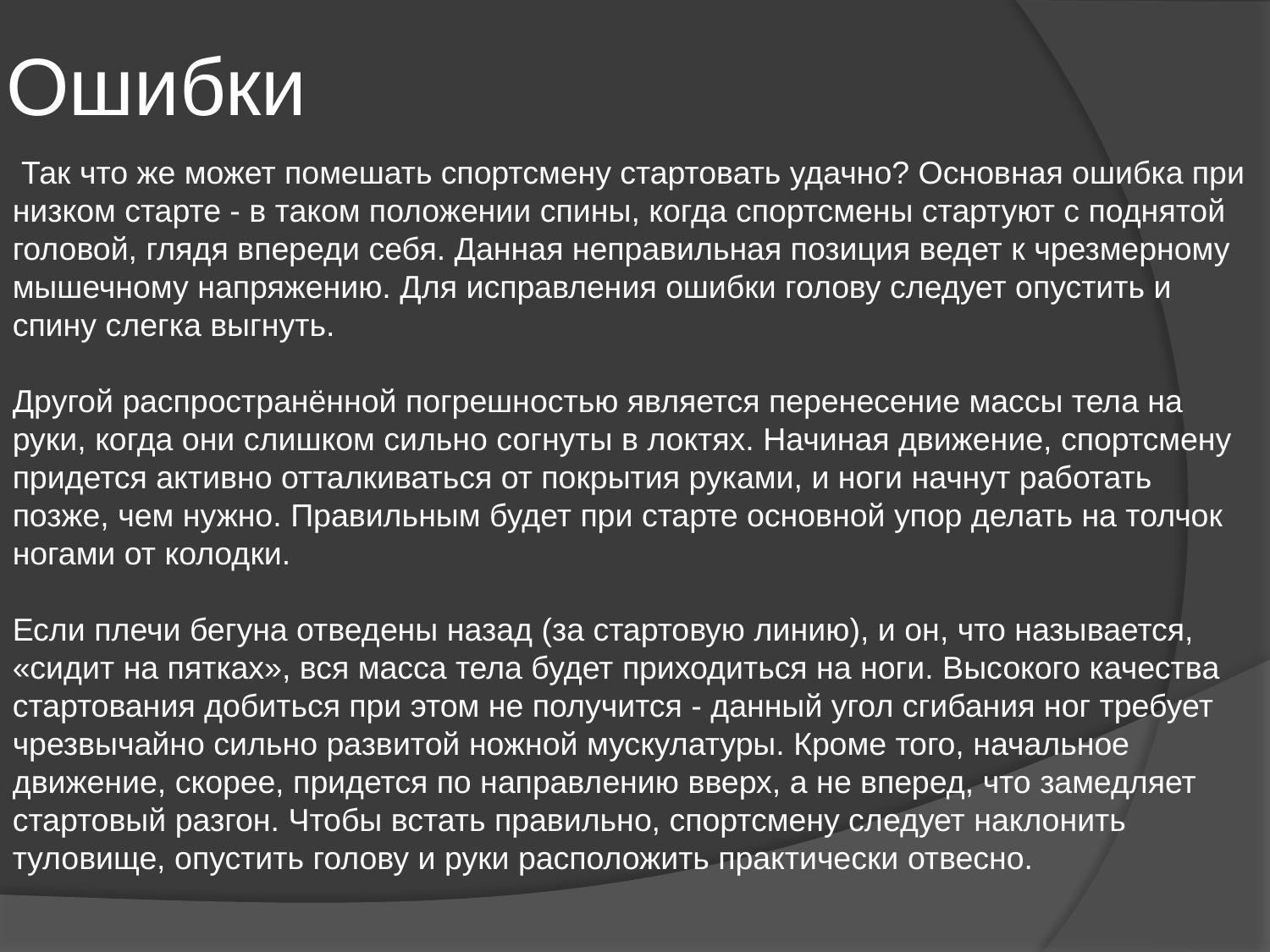

# Ошибки
 Так что же может помешать спортсмену стартовать удачно? Основная ошибка при низком старте - в таком положении спины, когда спортсмены стартуют с поднятой головой, глядя впереди себя. Данная неправильная позиция ведет к чрезмерному мышечному напряжению. Для исправления ошибки голову следует опустить и спину слегка выгнуть.

Другой распространённой погрешностью является перенесение массы тела на руки, когда они слишком сильно согнуты в локтях. Начиная движение, спортсмену придется активно отталкиваться от покрытия руками, и ноги начнут работать позже, чем нужно. Правильным будет при старте основной упор делать на толчок ногами от колодки.

Если плечи бегуна отведены назад (за стартовую линию), и он, что называется, «сидит на пятках», вся масса тела будет приходиться на ноги. Высокого качества стартования добиться при этом не получится - данный угол сгибания ног требует чрезвычайно сильно развитой ножной мускулатуры. Кроме того, начальное движение, скорее, придется по направлению вверх, а не вперед, что замедляет стартовый разгон. Чтобы встать правильно, спортсмену следует наклонить туловище, опустить голову и руки расположить практически отвесно.